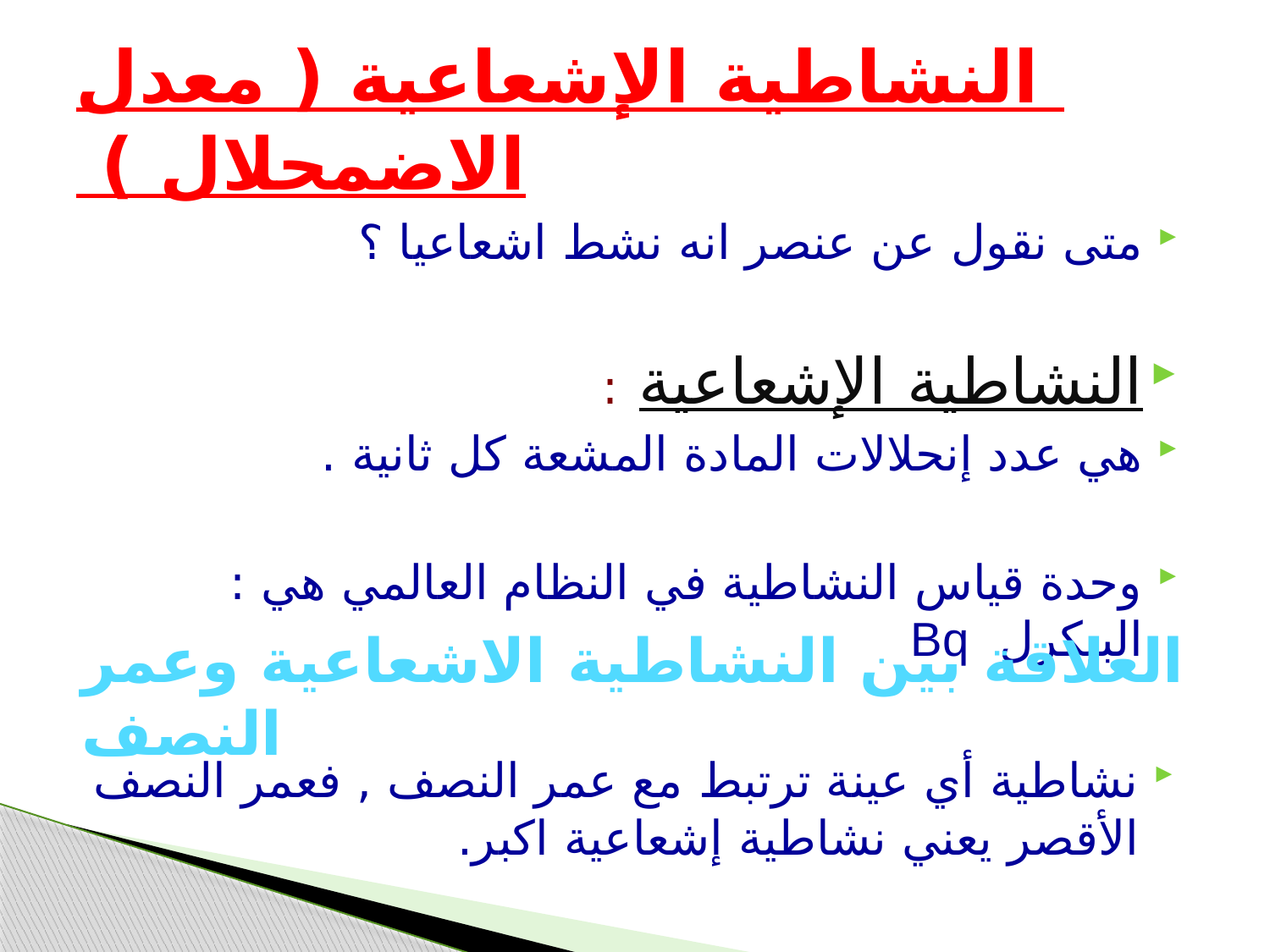

# النشاطية الإشعاعية ( معدل الاضمحلال )
متى نقول عن عنصر انه نشط اشعاعيا ؟

النشاطية الإشعاعية :
هي عدد إنحلالات المادة المشعة كل ثانية .

وحدة قياس النشاطية في النظام العالمي هي : البيكرل  Bq
العلاقة بين النشاطية الاشعاعية وعمر النصف
نشاطية أي عينة ترتبط مع عمر النصف , فعمر النصف الأقصر يعني نشاطية إشعاعية اكبر.